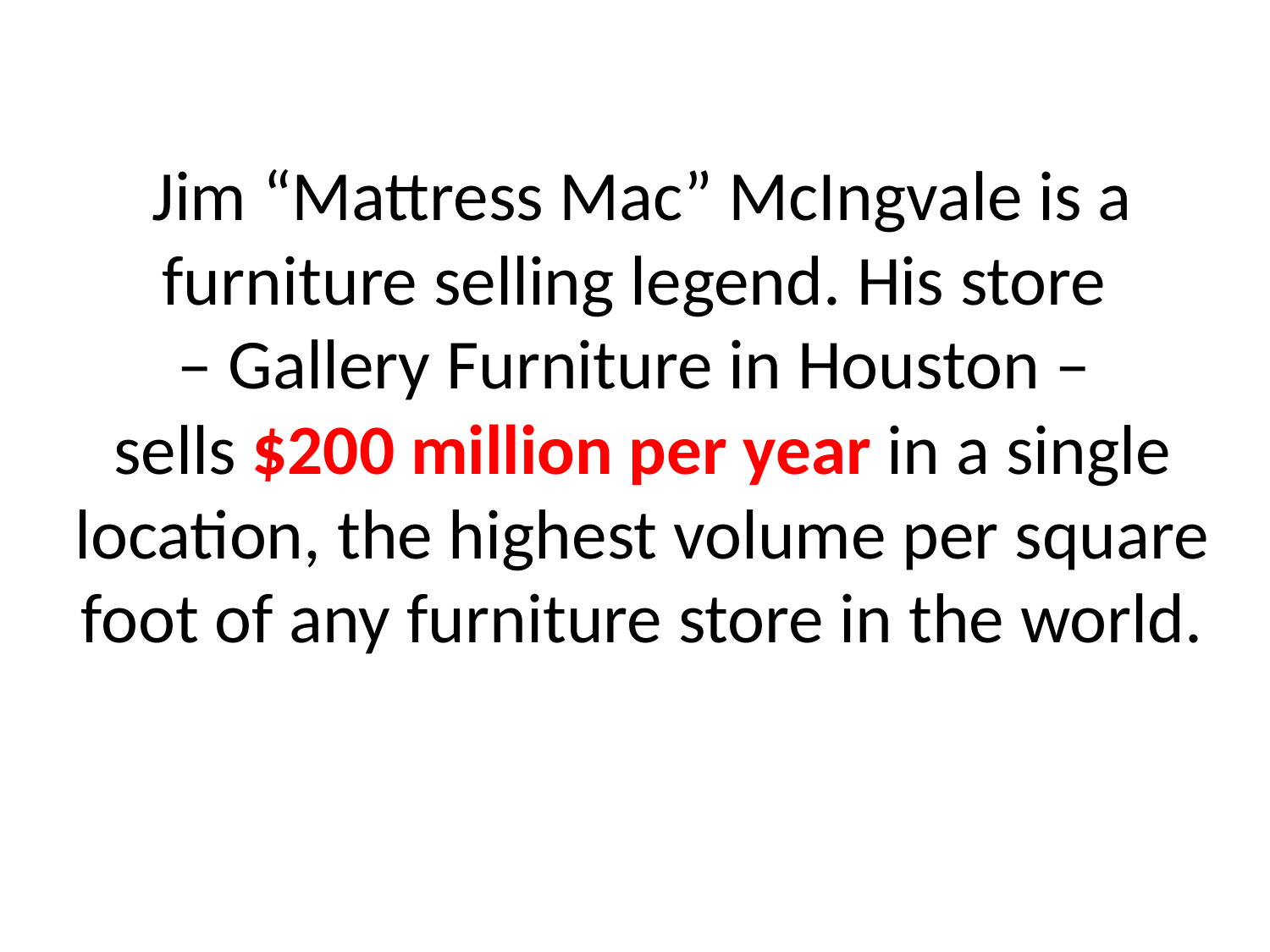

Jim “Mattress Mac” McIngvale is a furniture selling legend. His store
– Gallery Furniture in Houston –
sells $200 million per year in a single location, the highest volume per square foot of any furniture store in the world.

And he gets a 27-time inventory turn.